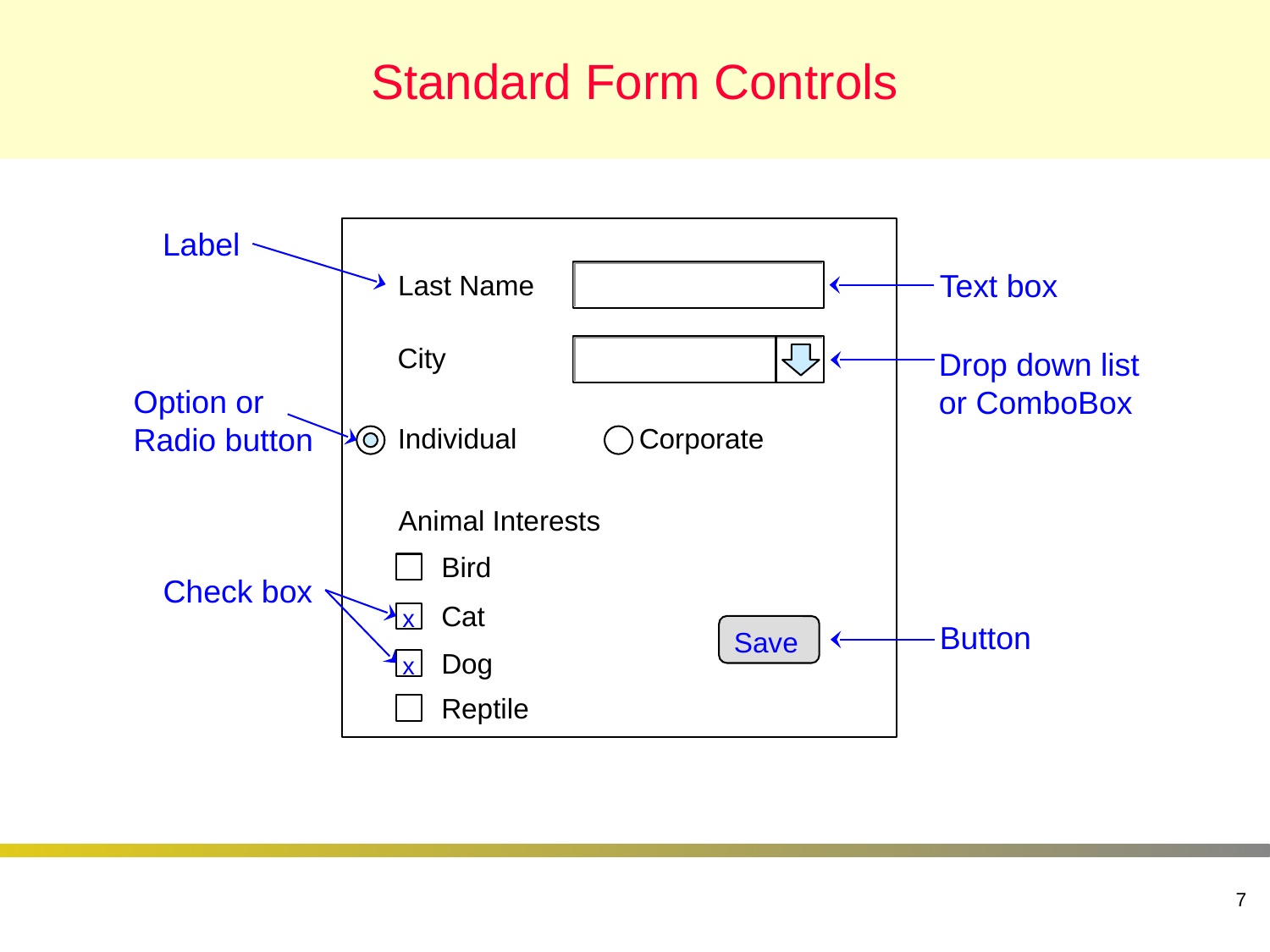

# Standard Form Controls
Label

Text box
Last Name

City

Drop down list or ComboBox

Option or Radio button
Individual
Corporate

Animal Interests
Bird

Check box
Cat
x
Button
Save
Dog
x
Reptile

7